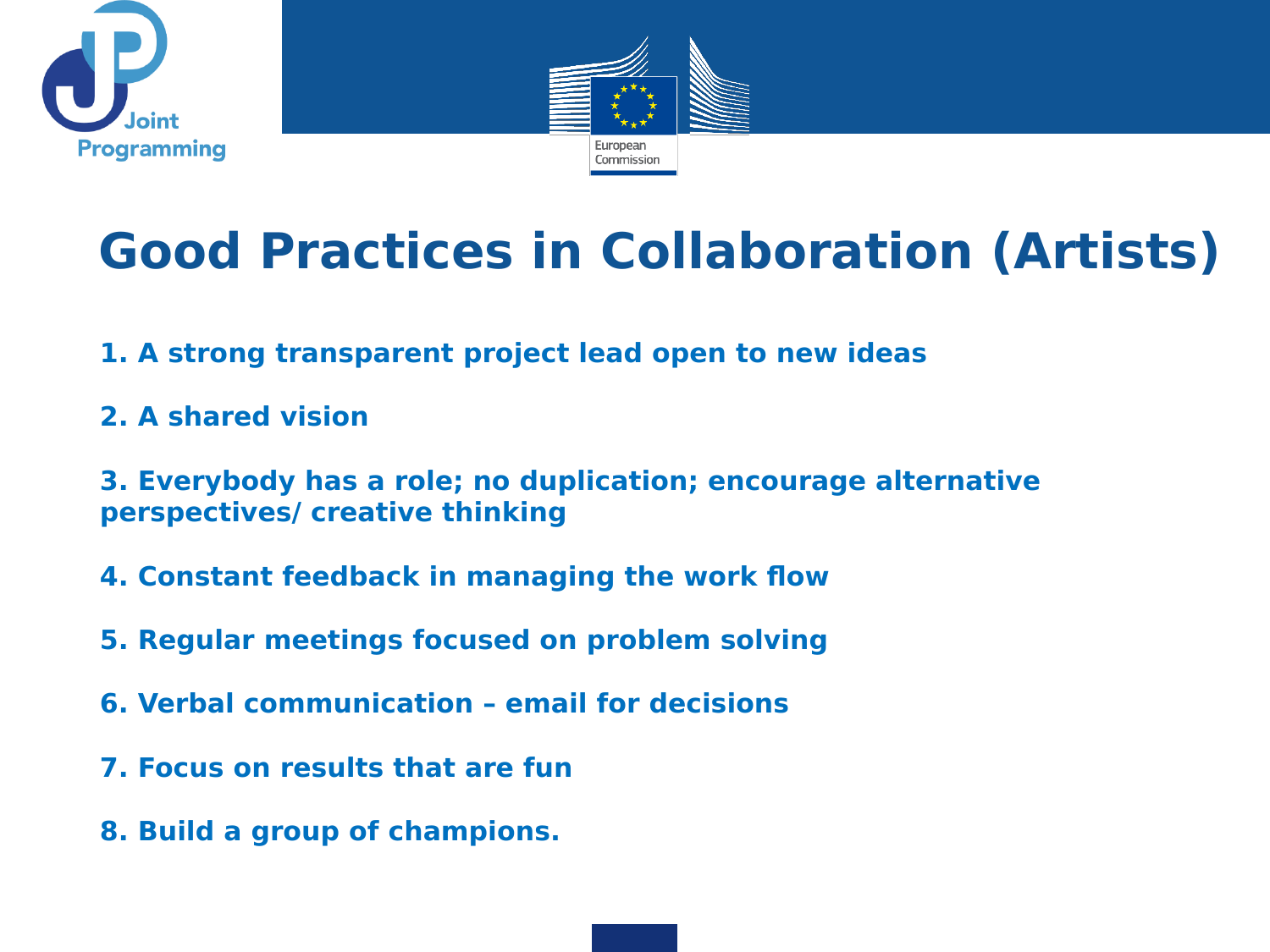

# Good Practices in Collaboration (Artists)

1. A strong transparent project lead open to new ideas

2. A shared vision

3. Everybody has a role; no duplication; encourage alternative perspectives/ creative thinking

4. Constant feedback in managing the work flow

5. Regular meetings focused on problem solving

6. Verbal communication – email for decisions

7. Focus on results that are fun

8. Build a group of champions.